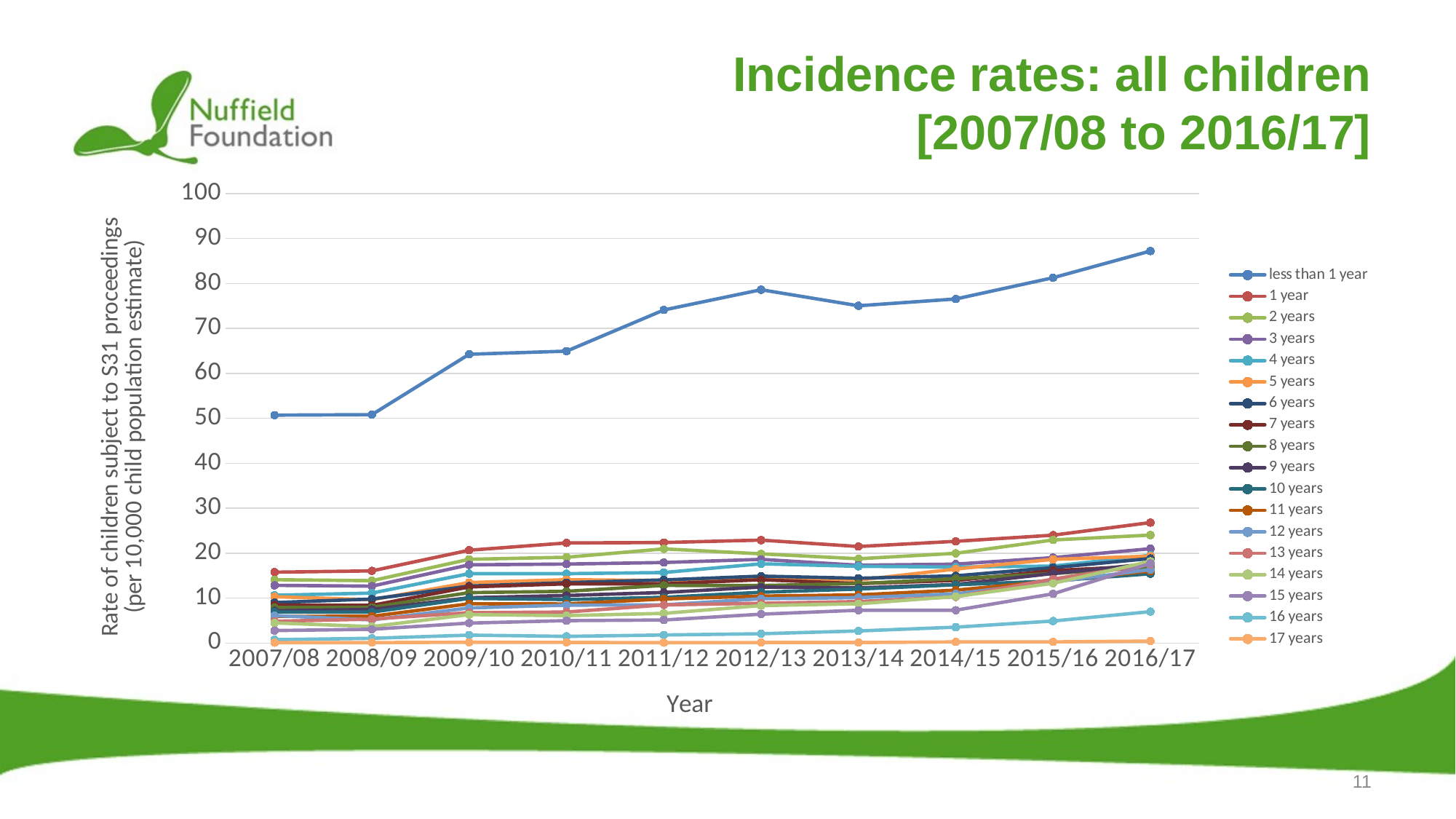

# Incidence rates: all children [2007/08 to 2016/17]

### Chart

| Category | less than 1 year | 1 year | 2 years | 3 years | 4 years | 5 years | 6 years | 7 years | 8 years | 9 years | 10 years | 11 years | 12 years | 13 years | 14 years | 15 years | 16 years | 17 years |
|---|---|---|---|---|---|---|---|---|---|---|---|---|---|---|---|---|---|---|
| 2007/08 | 50.715605124781554 | 15.762910479138124 | 14.087593525968131 | 12.833593858639471 | 10.621891840377051 | 10.29465795998928 | 8.997197565505374 | 8.462589723071988 | 7.882582638777339 | 7.163405603773923 | 6.908984061688492 | 5.931897984111443 | 6.101544393527251 | 4.8424415870751965 | 4.467440607945506 | 2.7661555577053303 | 0.7393190575752109 | 0.07565063327145112 |
| 2008/09 | 50.820555821753715 | 16.05056550248224 | 13.868764231008074 | 12.650117194770626 | 11.11003120192775 | 9.6288894392211 | 9.781372156402723 | 8.378973479939239 | 7.943539763526932 | 7.478507527101353 | 6.875242787090147 | 5.946873541948392 | 5.1436491015283305 | 5.314553124050263 | 3.6597090841422943 | 3.0585480238381377 | 1.049454808227126 | 0.08791247434054655 |
| 2009/10 | 64.25711294104157 | 20.651279615028976 | 18.633945458441644 | 17.39555136920591 | 15.43095512177609 | 13.457148021933143 | 12.670415357995413 | 12.473454157405804 | 11.20656805348668 | 10.076544606010481 | 9.929965884176616 | 8.733115975780159 | 7.804214905421097 | 6.756906094792446 | 6.3208020923597505 | 4.4367275066359015 | 1.758896575351894 | 0.1632338101739182 |
| 2010/11 | 64.95042786931349 | 22.26787666045343 | 19.077396728990156 | 17.565491090237675 | 15.420748087795669 | 14.089693972504547 | 13.425556709183716 | 13.163002130577672 | 11.502108426307242 | 10.574993756620136 | 9.662856884030619 | 8.693726841149005 | 8.424369579022677 | 6.896217401298866 | 6.102726616673465 | 4.9787343648894 | 1.4734341344561812 | 0.13630002968311758 |
| 2011/12 | 74.1125780810541 | 22.3629485652183 | 20.940003716624037 | 17.909315233821868 | 15.68449640737125 | 13.916735464087747 | 14.039587032287763 | 13.167603345608596 | 12.81496263308675 | 11.240896457094607 | 10.168177889957338 | 9.799322561312541 | 8.488221782332188 | 8.478263651604152 | 6.596716577673226 | 5.125512939590394 | 1.7867547096523597 | 0.07496296829366293 |
| 2012/13 | 78.61398165817349 | 22.89386660740966 | 19.840269519236756 | 18.610757288086713 | 17.62889831276876 | 14.659087943782781 | 14.880509508645575 | 14.076323133455 | 12.794924679876981 | 12.446416033043947 | 11.288597816137619 | 10.439784449156374 | 9.852609612358794 | 8.834748290282745 | 8.326301880184038 | 6.414457629718461 | 2.0578137353651536 | 0.1082306301960366 |
| 2013/14 | 75.04460253853851 | 21.474986489010824 | 18.743366866199075 | 17.312748760162393 | 17.059340212838425 | 14.008150465582403 | 14.4116001919509 | 13.227987801548984 | 13.21677797442692 | 12.258012078869276 | 12.01446521103075 | 10.709099077450293 | 10.098815638058447 | 9.229807315366637 | 8.7284956501927 | 7.292373445614747 | 2.6857447153342133 | 0.10780043982579449 |
| 2014/15 | 76.56022511867964 | 22.630631475180277 | 19.956889723686892 | 17.54772679140248 | 16.912173836647437 | 16.45508015360053 | 14.948980717874774 | 13.91034138866254 | 14.326136118470782 | 13.020854446954207 | 12.954971160748913 | 11.761846405923075 | 10.937832613086286 | 10.274735286376613 | 10.341312639747468 | 7.302540423069012 | 3.5282480358369193 | 0.24492207651059517 |
| 2015/16 | 81.28487111920927 | 23.994289061137746 | 22.919533422747094 | 19.00118862679224 | 17.1054833371711 | 18.61517631335159 | 16.761985705095288 | 16.11069407679577 | 15.457166105550362 | 15.473732489742089 | 13.80482620594672 | 13.791633185194904 | 13.56121122050901 | 14.236368419333264 | 13.289916255092653 | 10.95195503006483 | 4.892065829157662 | 0.2495683247882179 |
| 2016/17 | 87.22124994208664 | 26.7983643293616 | 24.01585902823598 | 20.985633908639088 | 19.51536155654858 | 19.324907105455733 | 18.799547653961064 | 17.197913945864723 | 16.860337294105143 | 17.646846434825516 | 15.403658791296548 | 16.012771748277306 | 16.34143996923964 | 17.502055610558287 | 18.171695193723252 | 17.68811073023304 | 6.977463279278229 | 0.422883312397999 |
11